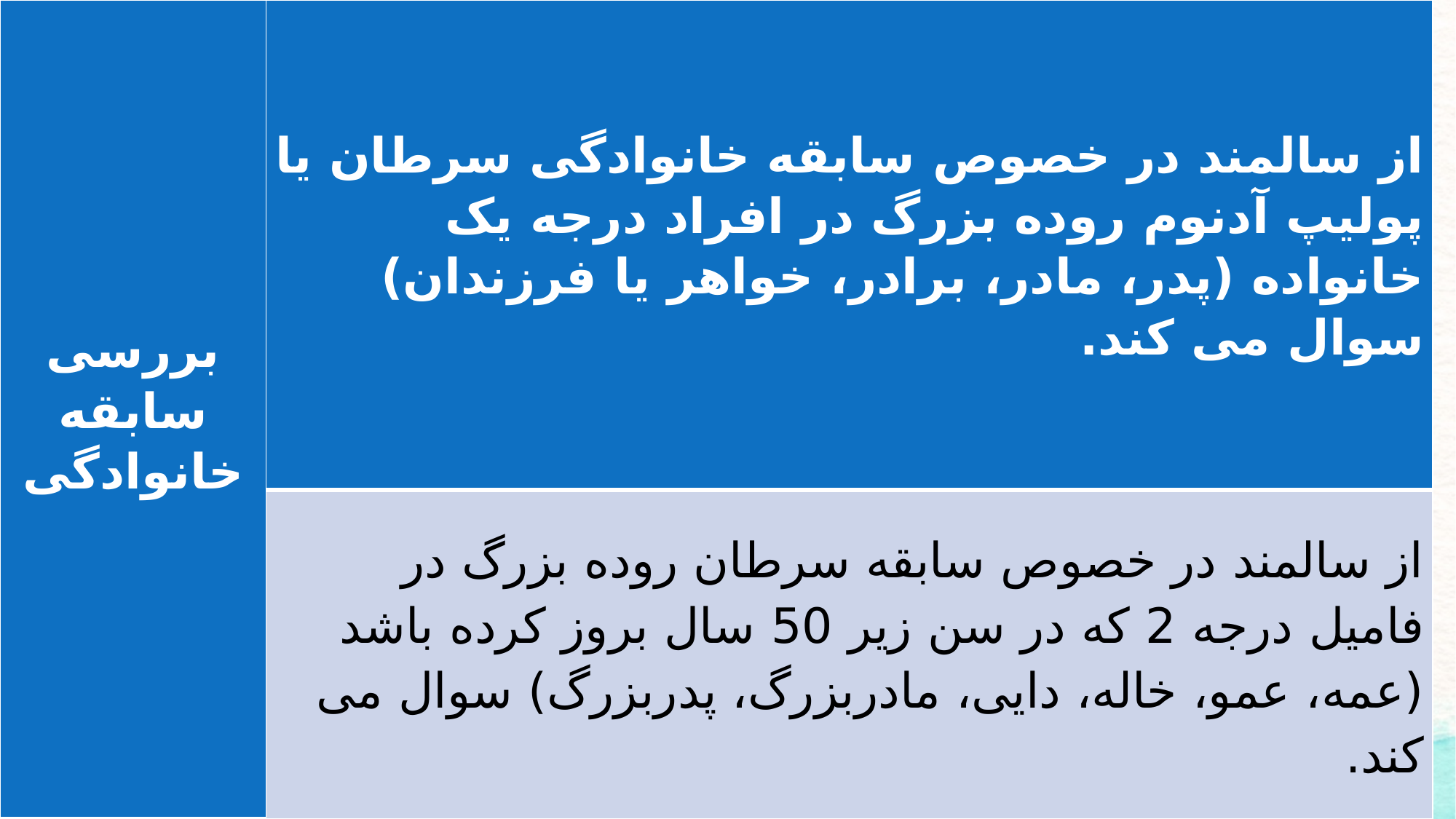

| بررسی سابقه خانوادگی | از سالمند در خصوص سابقه خانوادگی سرطان یا پولیپ آدنوم روده بزرگ در افراد درجه یک خانواده (پدر، مادر، برادر، خواهر یا فرزندان) سوال می کند. |
| --- | --- |
|  | از سالمند در خصوص سابقه سرطان روده بزرگ در فامیل درجه 2 که در سن زیر 50 سال بروز کرده باشد (عمه، عمو، خاله، دایی، مادربزرگ، پدربزرگ) سوال می کند. |